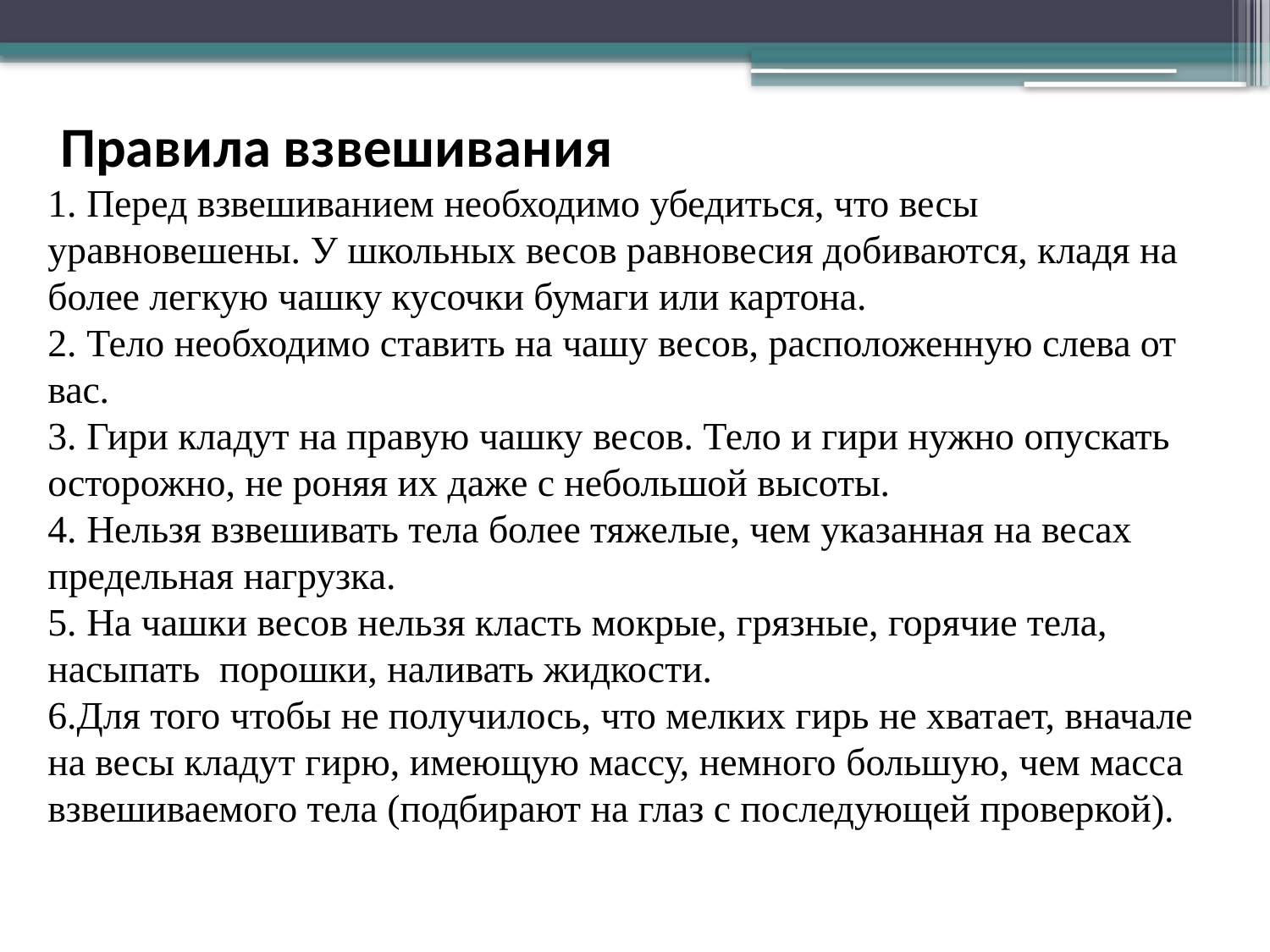

Правила взвешивания
1. Перед взвешиванием необходимо убедиться, что весы уравновешены. У школьных весов равновесия добиваются, кладя на более легкую чашку кусочки бумаги или картона.
2. Тело необходимо ставить на чашу весов, расположенную слева от вас.
3. Гири кладут на правую чашку весов. Тело и гири нужно опускать осторожно, не роняя их даже с небольшой высоты.
4. Нельзя взвешивать тела более тяжелые, чем указанная на весах предельная нагрузка.
5. На чашки весов нельзя класть мокрые, грязные, горячие тела, насыпать  порошки, наливать жидкости.
6.Для того чтобы не получилось, что мелких гирь не хватает, вначале на весы кладут гирю, имеющую массу, немного большую, чем масса взвешиваемого тела (подбирают на глаз с последующей проверкой).